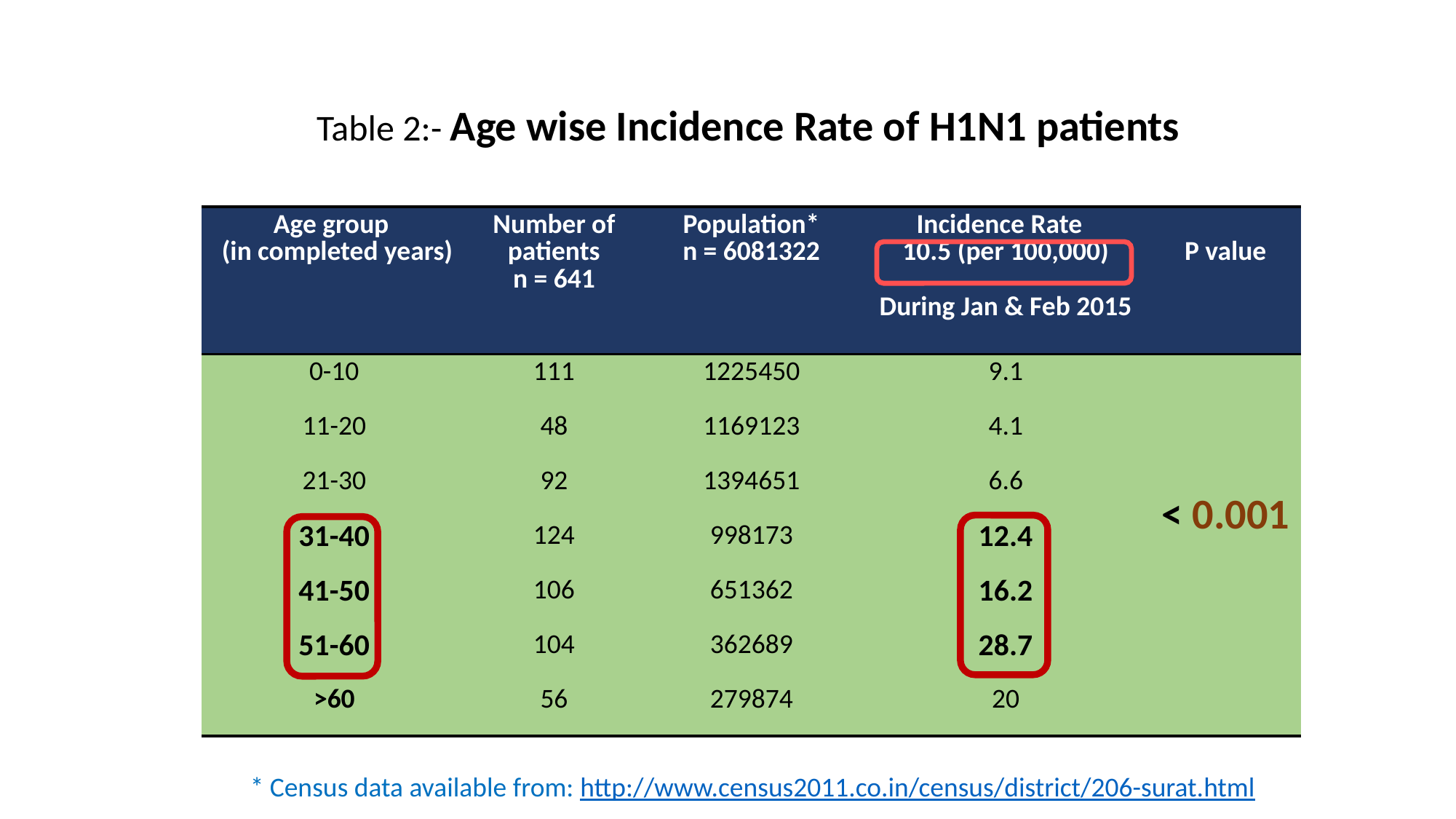

Table 2:- Age wise Incidence Rate of H1N1 patients

| Age group (in completed years) | Number of patients n = 641 | Population\* n = 6081322 | Incidence Rate 10.5 (per 100,000) During Jan & Feb 2015 | P value |
| --- | --- | --- | --- | --- |
| 0-10 | 111 | 1225450 | 9.1 | < 0.001 |
| 11-20 | 48 | 1169123 | 4.1 |  |
| 21-30 | 92 | 1394651 | 6.6 |  |
| 31-40 | 124 | 998173 | 12.4 |  |
| 41-50 | 106 | 651362 | 16.2 |  |
| 51-60 | 104 | 362689 | 28.7 |  |
| >60 | 56 | 279874 | 20 |  |

* Census data available from: http://www.census2011.co.in/census/district/206-surat.html